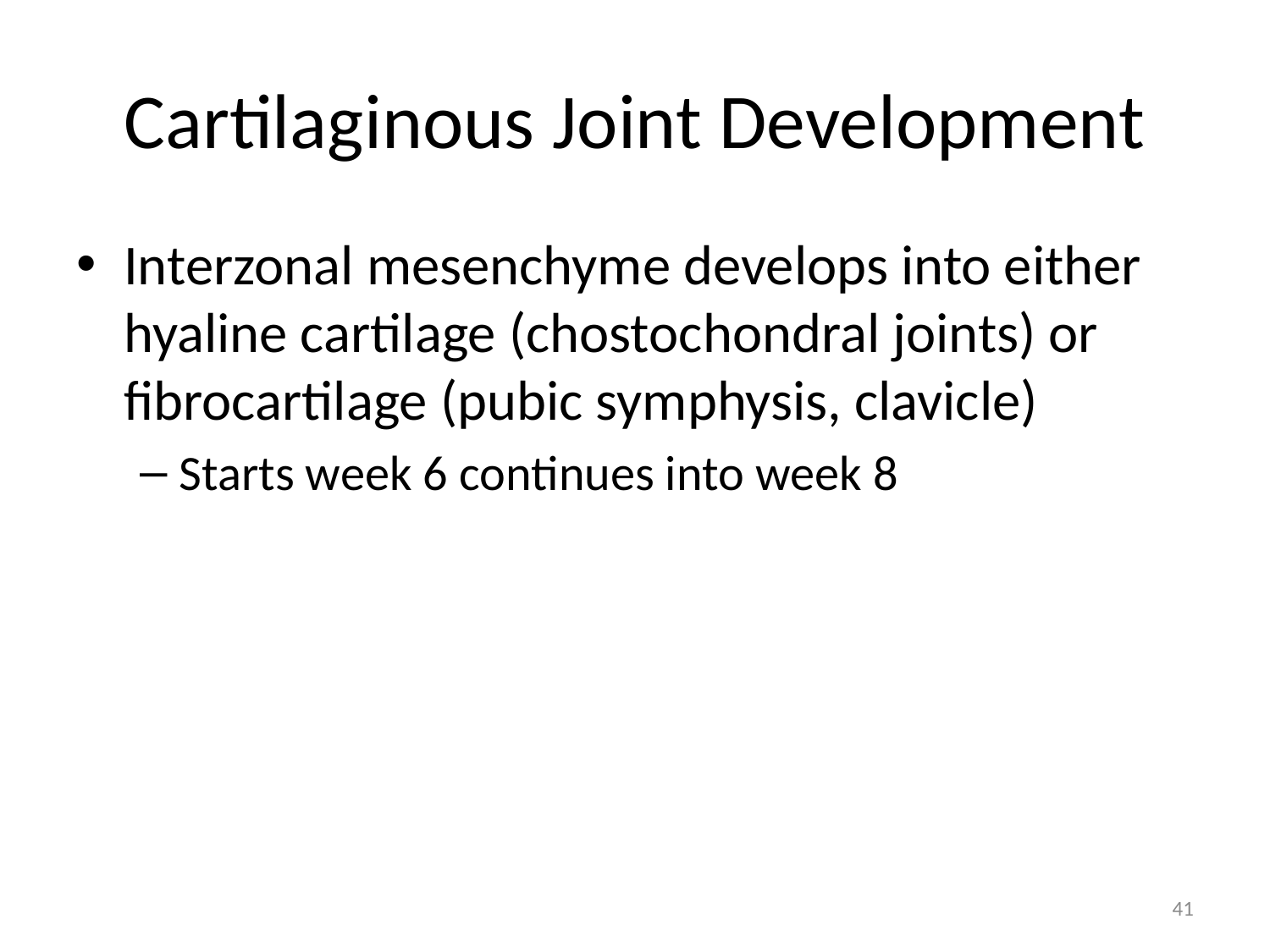

# Cartilaginous Joint Development
Interzonal mesenchyme develops into either hyaline cartilage (chostochondral joints) or fibrocartilage (pubic symphysis, clavicle)
Starts week 6 continues into week 8
41